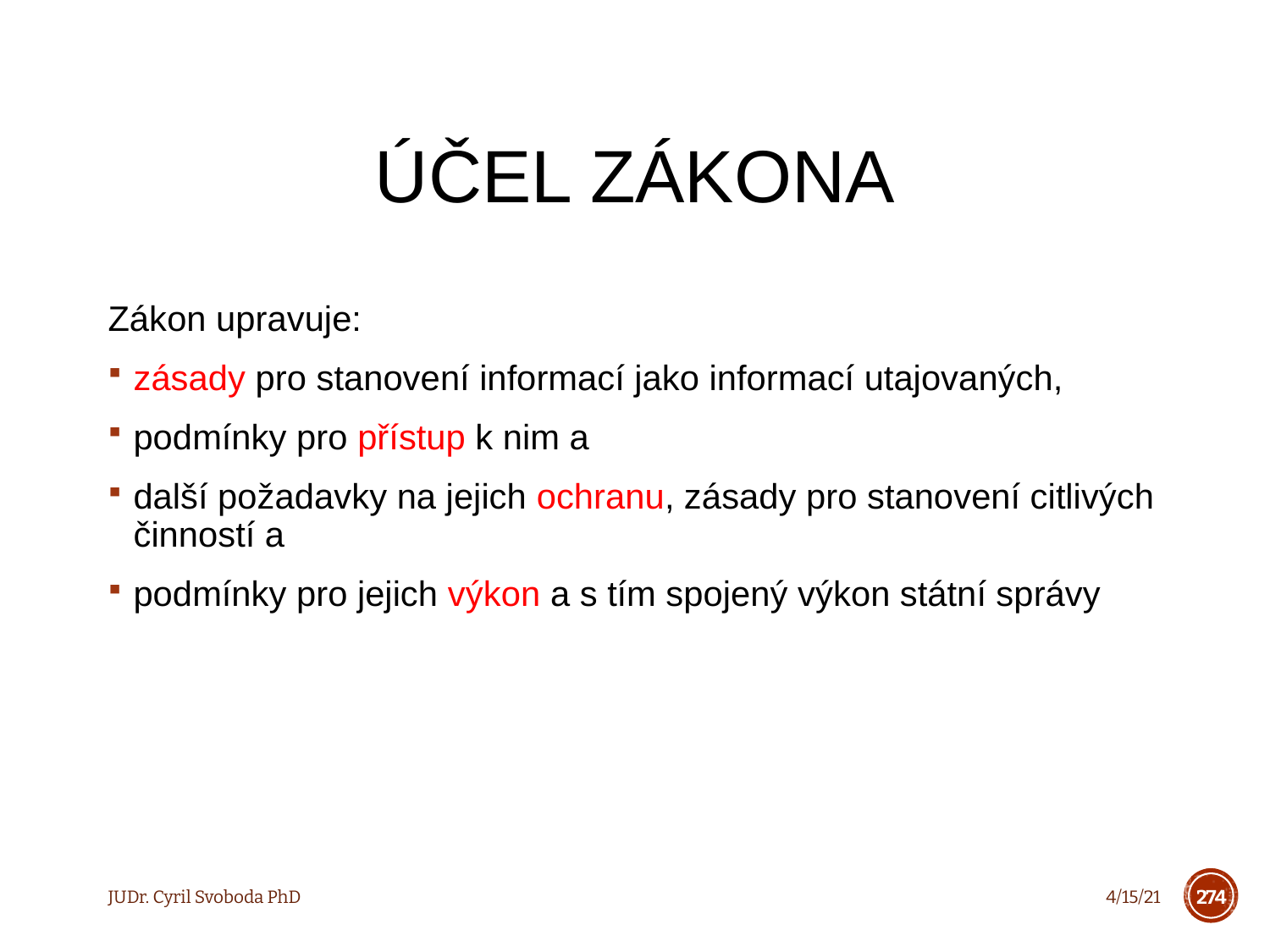

# Účel zákona
Zákon upravuje:
zásady pro stanovení informací jako informací utajovaných,
podmínky pro přístup k nim a
další požadavky na jejich ochranu, zásady pro stanovení citlivých činností a
podmínky pro jejich výkon a s tím spojený výkon státní správy
JUDr. Cyril Svoboda PhD
4/15/21
274